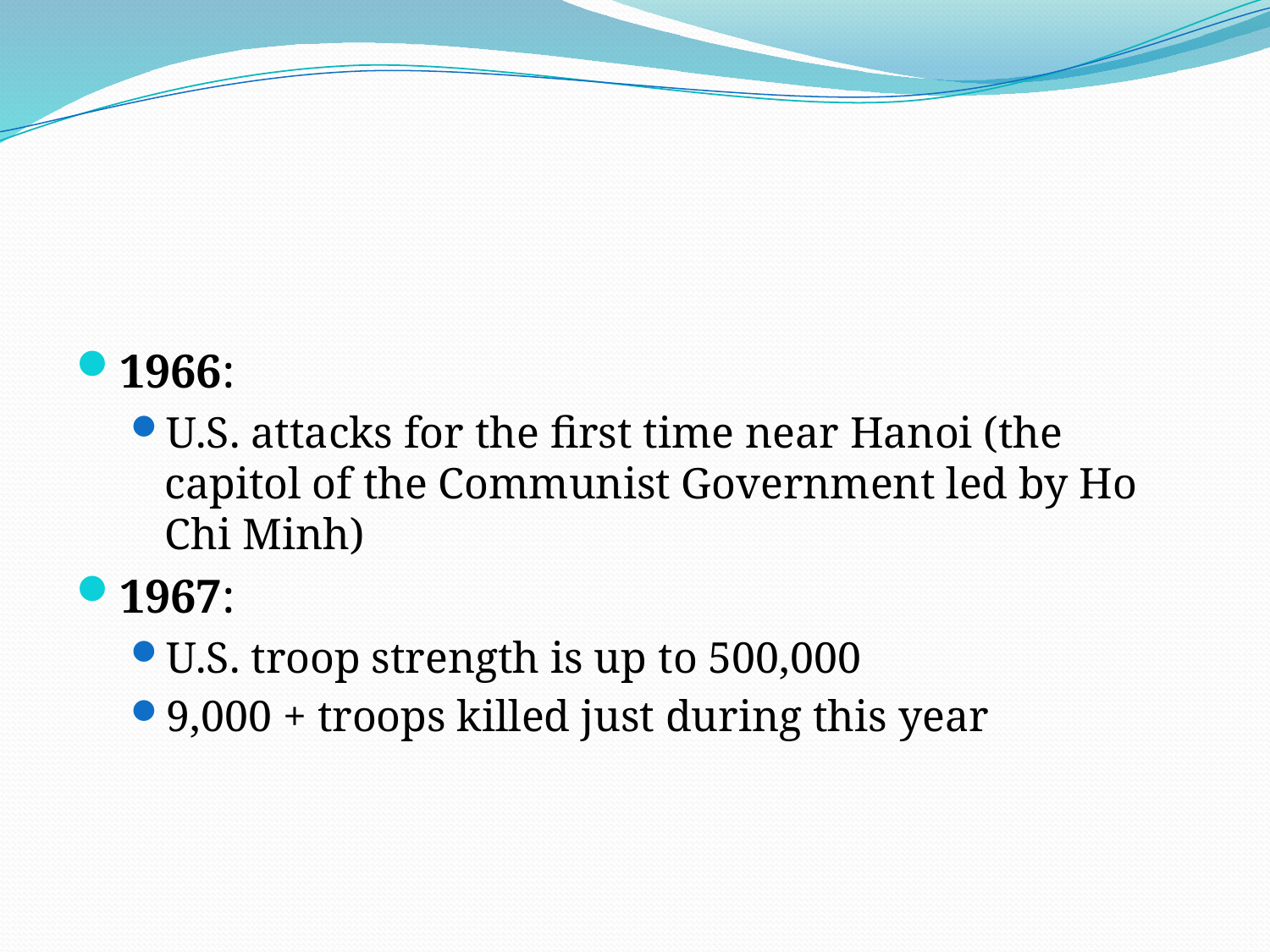

#
1966:
U.S. attacks for the first time near Hanoi (the capitol of the Communist Government led by Ho Chi Minh)
1967:
U.S. troop strength is up to 500,000
9,000 + troops killed just during this year